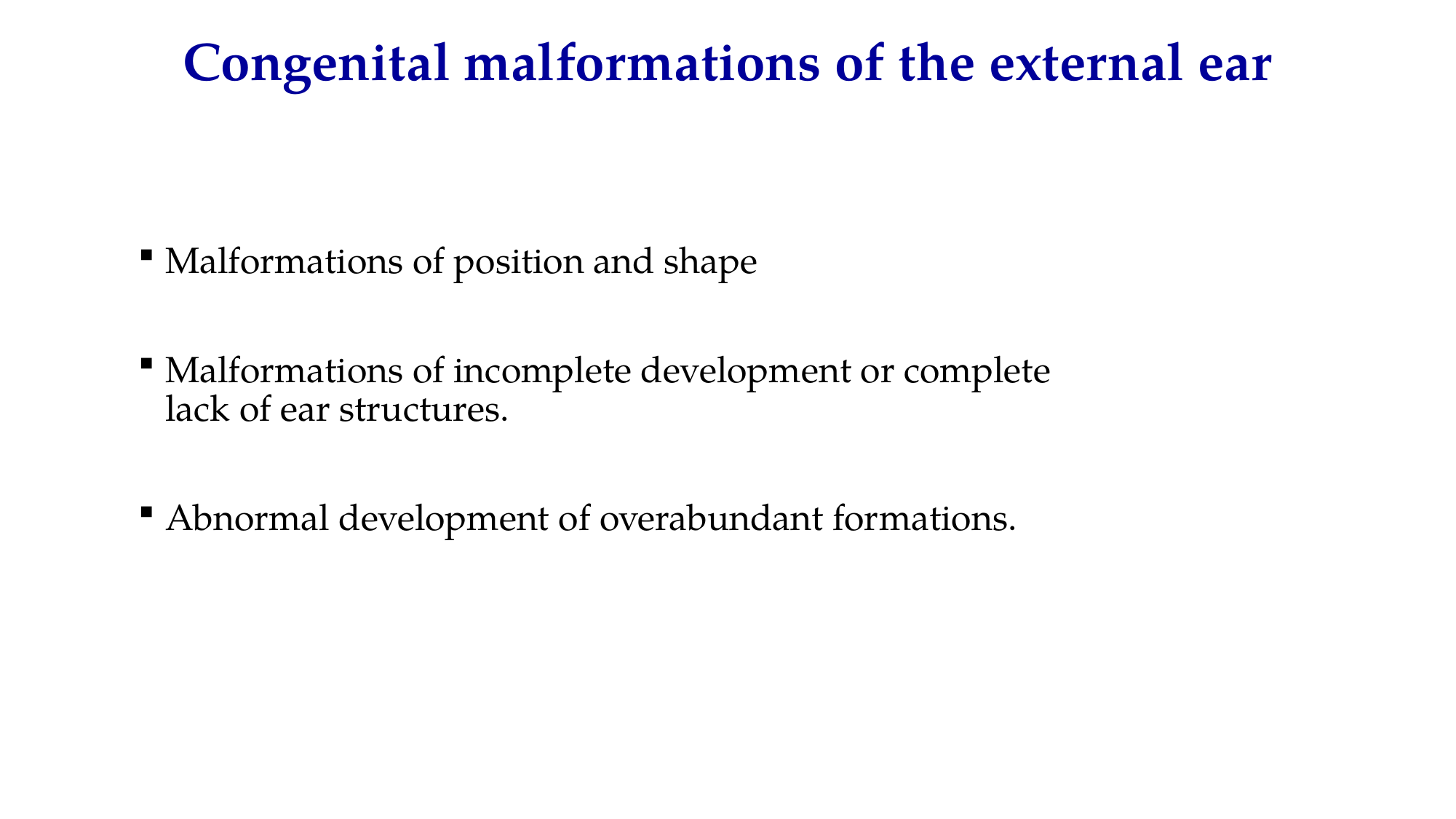

Congenital malformations of the external ear
Malformations of position and shape

Malformations of incomplete development or complete lack of ear structures.

Abnormal development of overabundant formations.